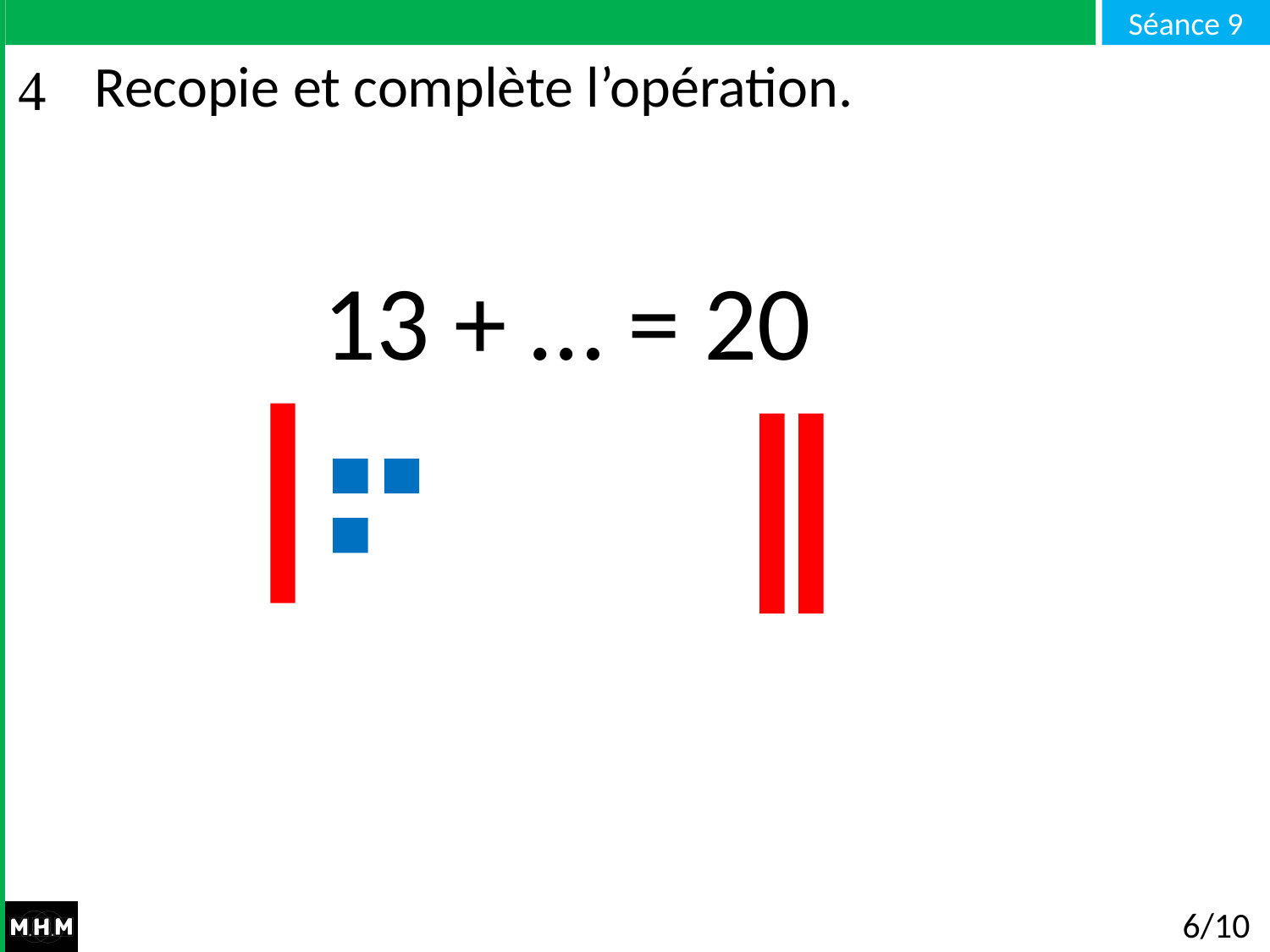

# Recopie et complète l’opération.
13 + … = 20

6/10